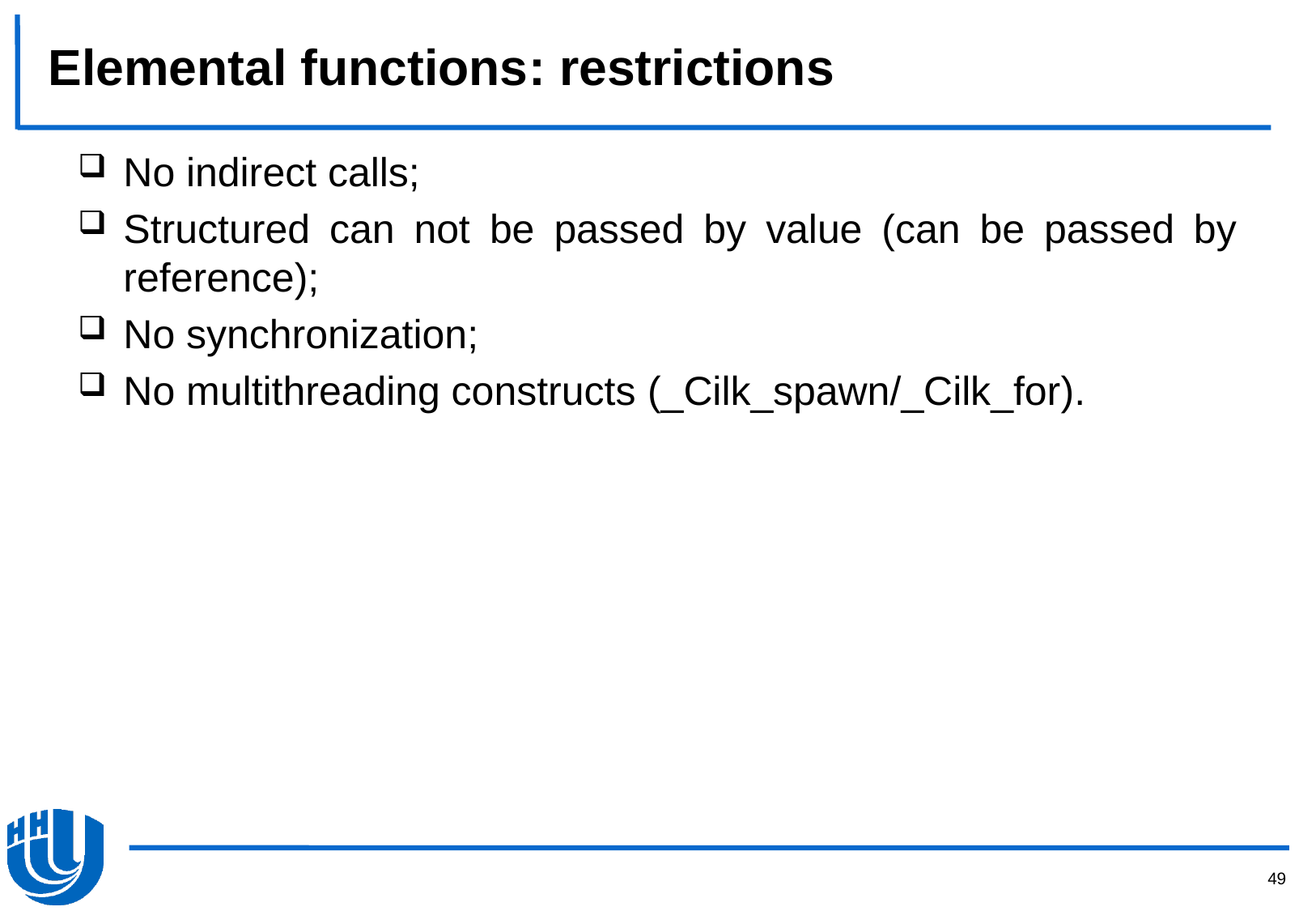

# Elemental functions: restrictions
No indirect calls;
Structured can not be passed by value (can be passed by reference);
No synchronization;
No multithreading constructs (_Cilk_spawn/_Cilk_for).
49